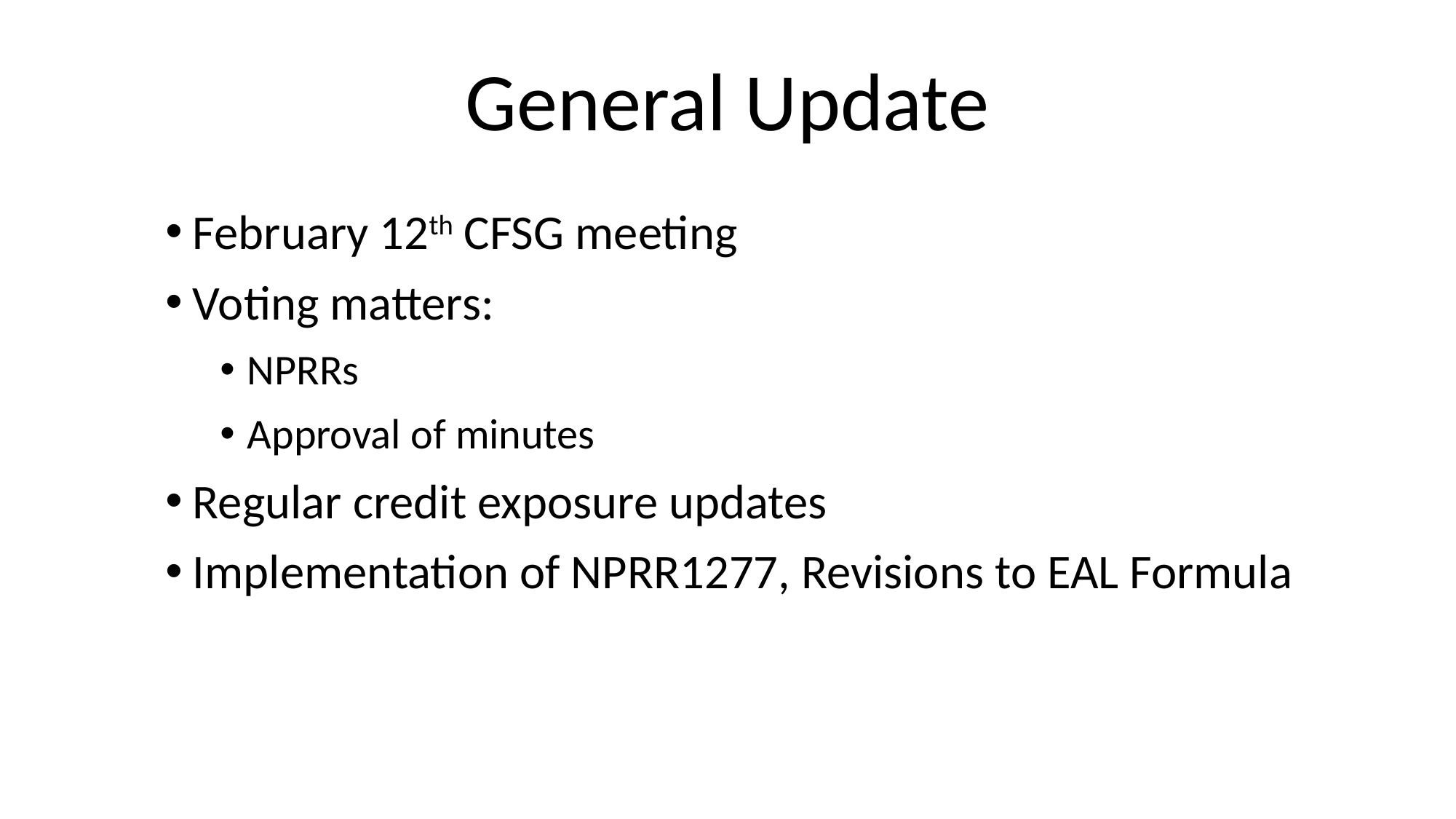

# General Update
February 12th CFSG meeting
Voting matters:
NPRRs
Approval of minutes
Regular credit exposure updates
Implementation of NPRR1277, Revisions to EAL Formula